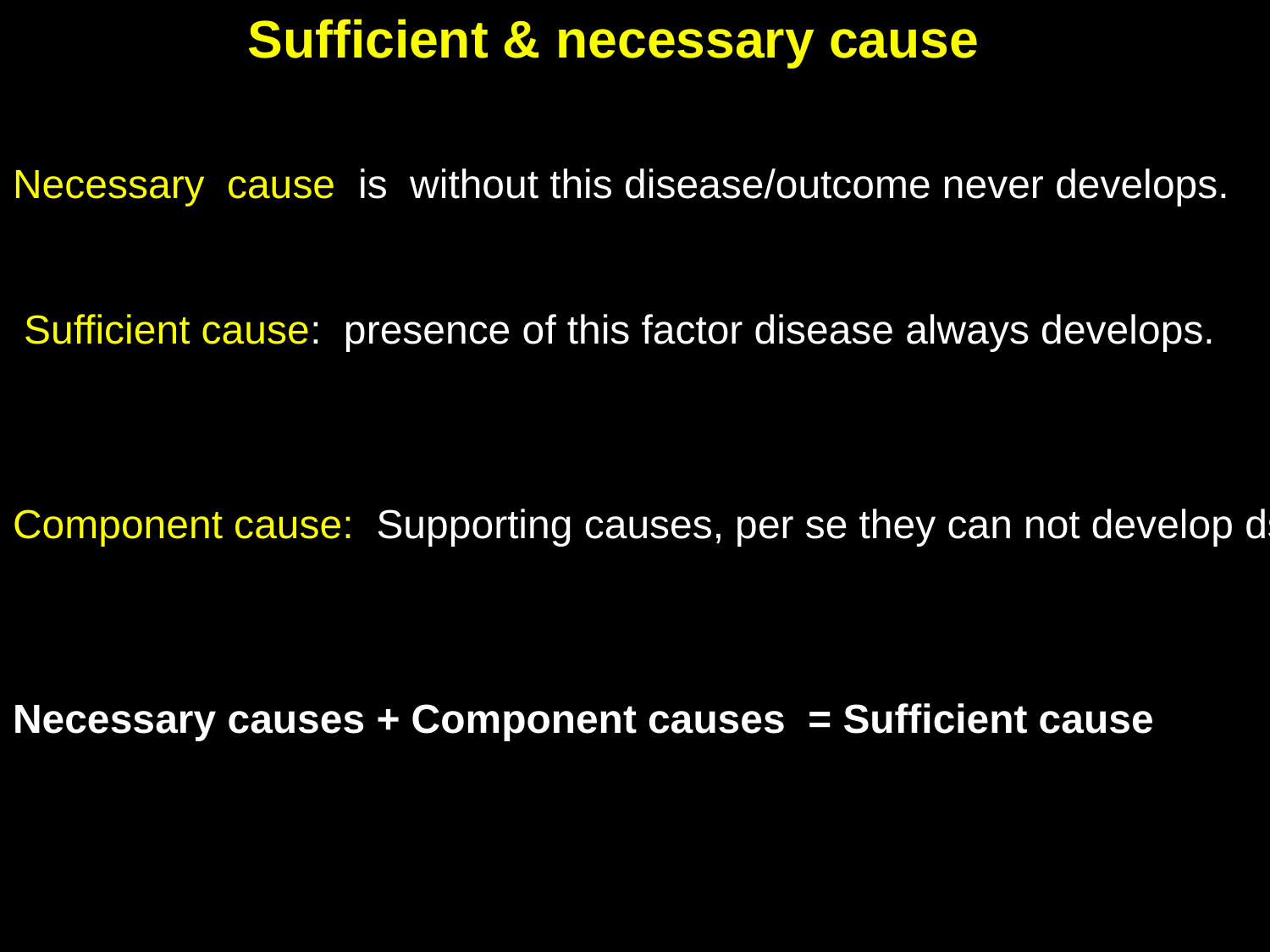

# Sufficient & necessary cause
Necessary  cause  is  without this disease/outcome never develops.

 Sufficient cause:  presence of this factor disease always develops.

Component cause:  Supporting causes, per se they can not develop ds

Necessary causes + Component causes  = Sufficient cause